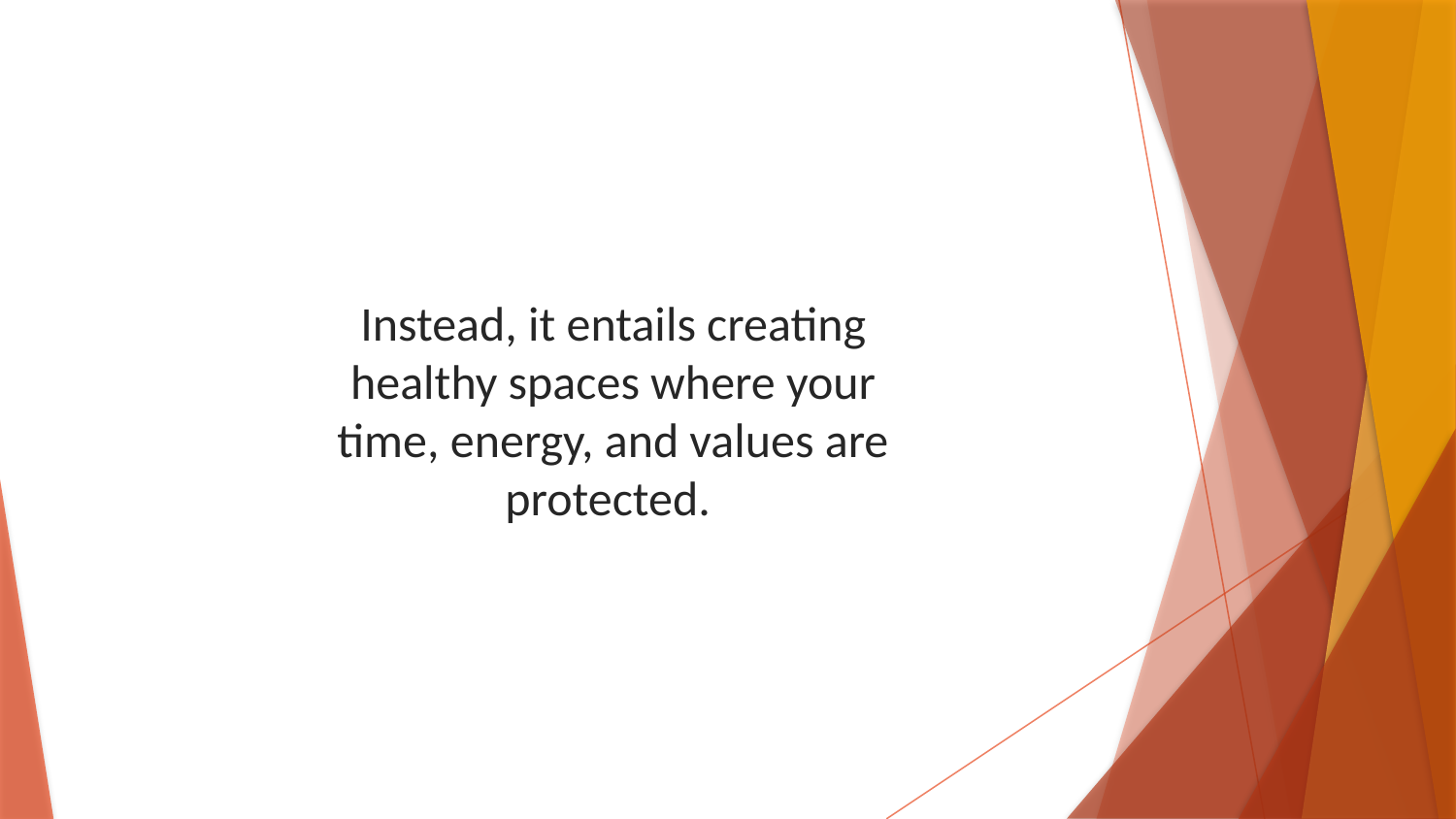

Instead, it entails creating healthy spaces where your time, energy, and values are protected.